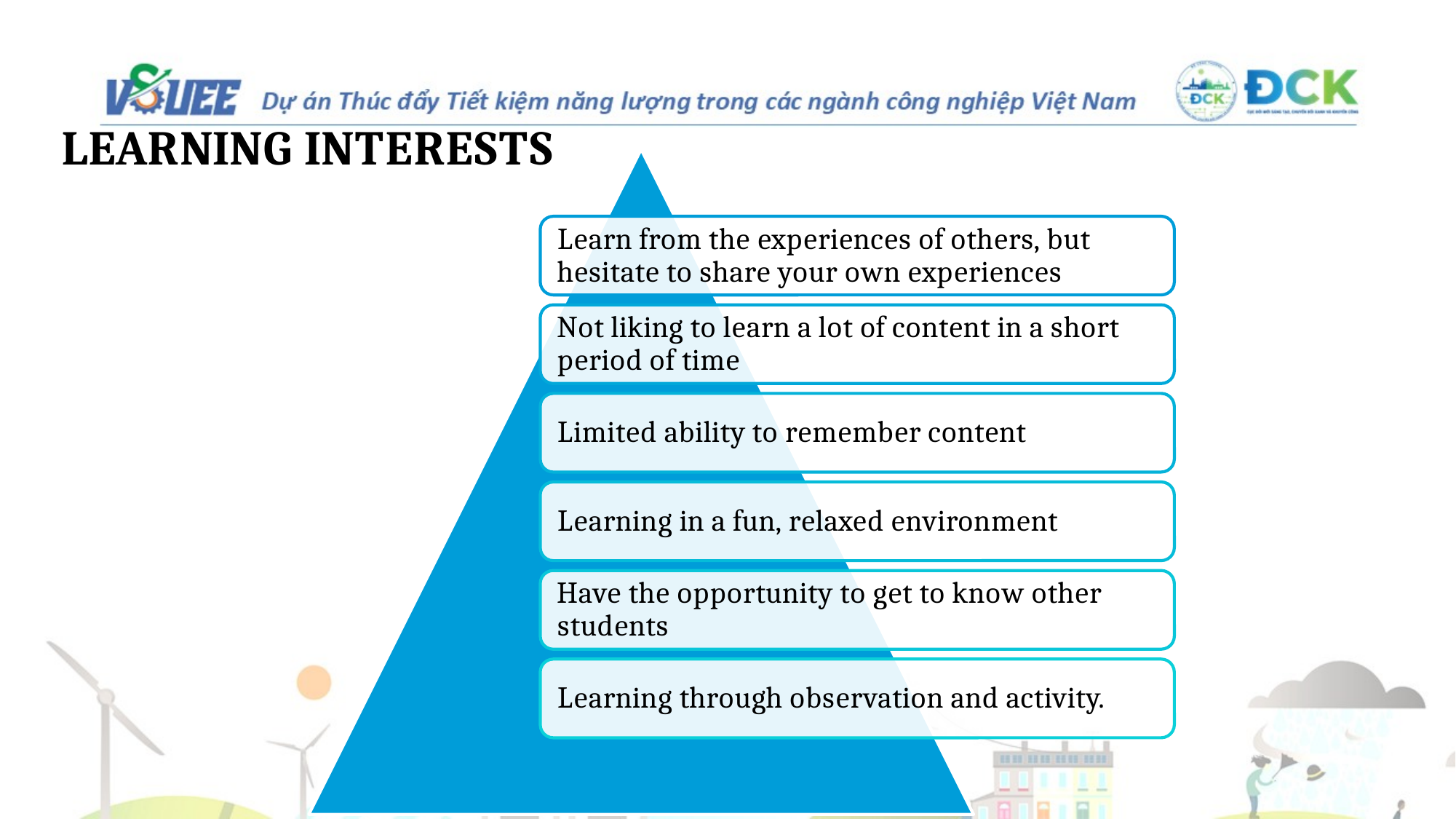

LEARNING INTERESTS
Learn from the experiences of others, but hesitate to share your own experiences
Not liking to learn a lot of content in a short period of time
Limited ability to remember content
Learning in a fun, relaxed environment
Have the opportunity to get to know other students
Learning through observation and activity.